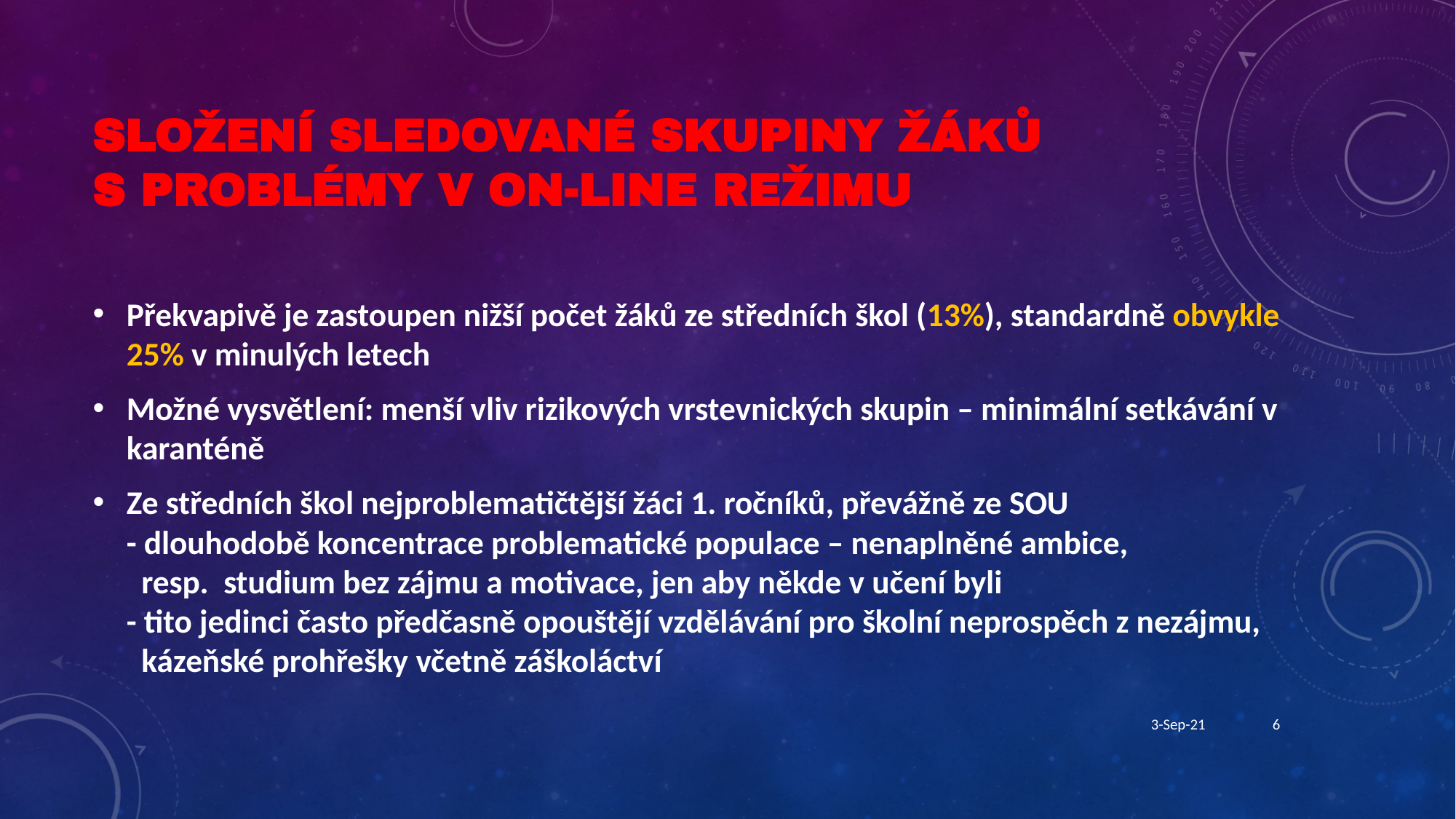

# Složení sledované skupiny žáků s problémy v on-line režimu
Překvapivě je zastoupen nižší počet žáků ze středních škol (13%), standardně obvykle 25% v minulých letech
Možné vysvětlení: menší vliv rizikových vrstevnických skupin – minimální setkávání v karanténě
Ze středních škol nejproblematičtější žáci 1. ročníků, převážně ze SOU
- dlouhodobě koncentrace problematické populace – nenaplněné ambice,
  resp.  studium bez zájmu a motivace, jen aby někde v učení byli
- tito jedinci často předčasně opouštějí vzdělávání pro školní neprospěch z nezájmu,
  kázeňské prohřešky včetně záškoláctví

3-Sep-21
6